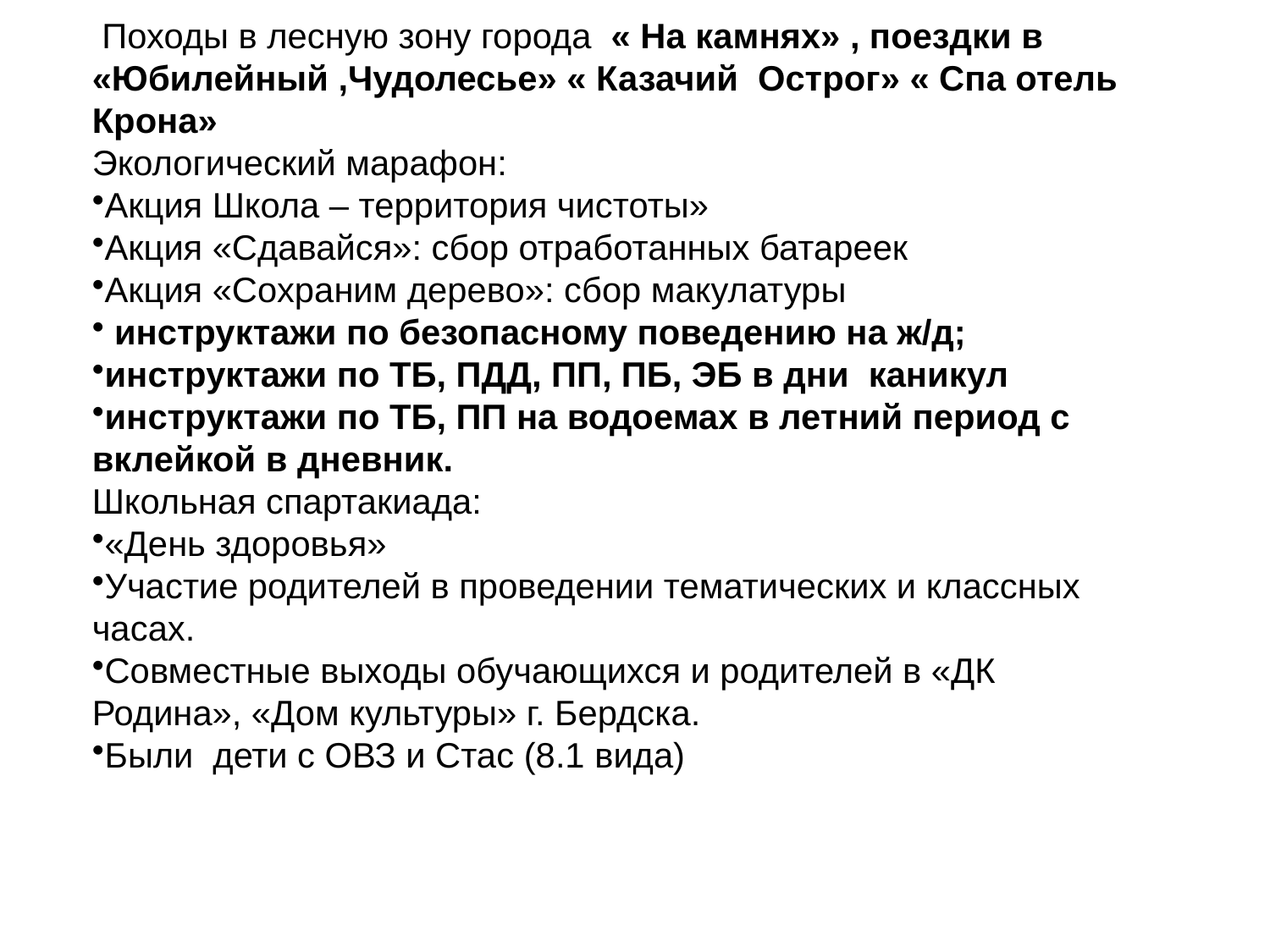

Походы в лесную зону города  « На камнях» , поездки в «Юбилейный ,Чудолесье» « Казачий  Острог» « Спа отель Крона»
Экологический марафон:
Акция Школа – территория чистоты»
Акция «Сдавайся»: сбор отработанных батареек
Акция «Сохраним дерево»: сбор макулатуры
 инструктажи по безопасному поведению на ж/д;
инструктажи по ТБ, ПДД, ПП, ПБ, ЭБ в дни  каникул
инструктажи по ТБ, ПП на водоемах в летний период с вклейкой в дневник.
Школьная спартакиада:
«День здоровья»
Участие родителей в проведении тематических и классных часах.
Совместные выходы обучающихся и родителей в «ДК  Родина», «Дом культуры» г. Бердска.
Были  дети с ОВЗ и Стас (8.1 вида)